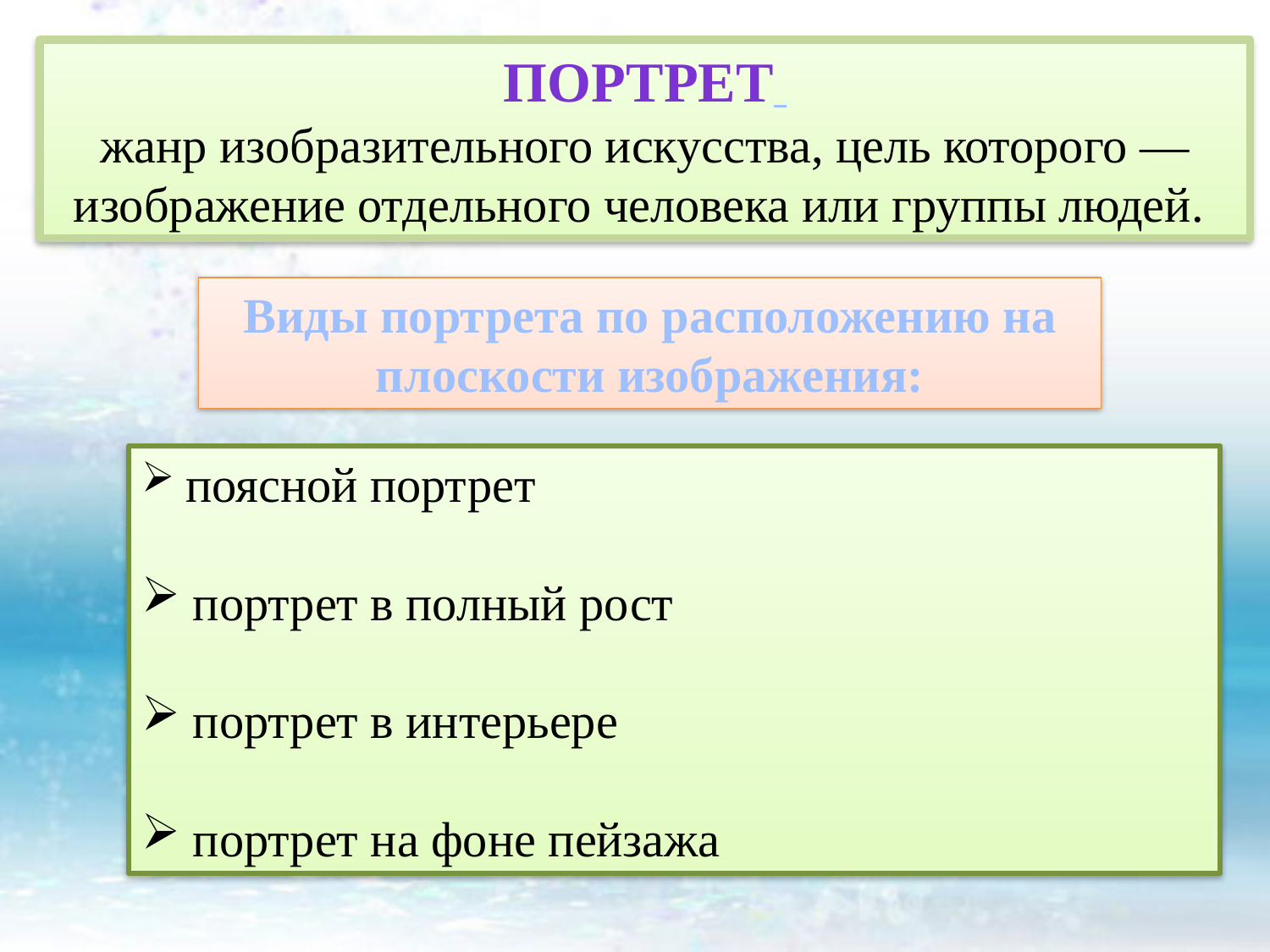

Портрет
жанр изобразительного искусства, цель которого — изображение отдельного человека или группы людей.
Виды портрета по расположению на плоскости изображения:
 поясной портрет

 портрет в полный рост

 портрет в интерьере

 портрет на фоне пейзажа